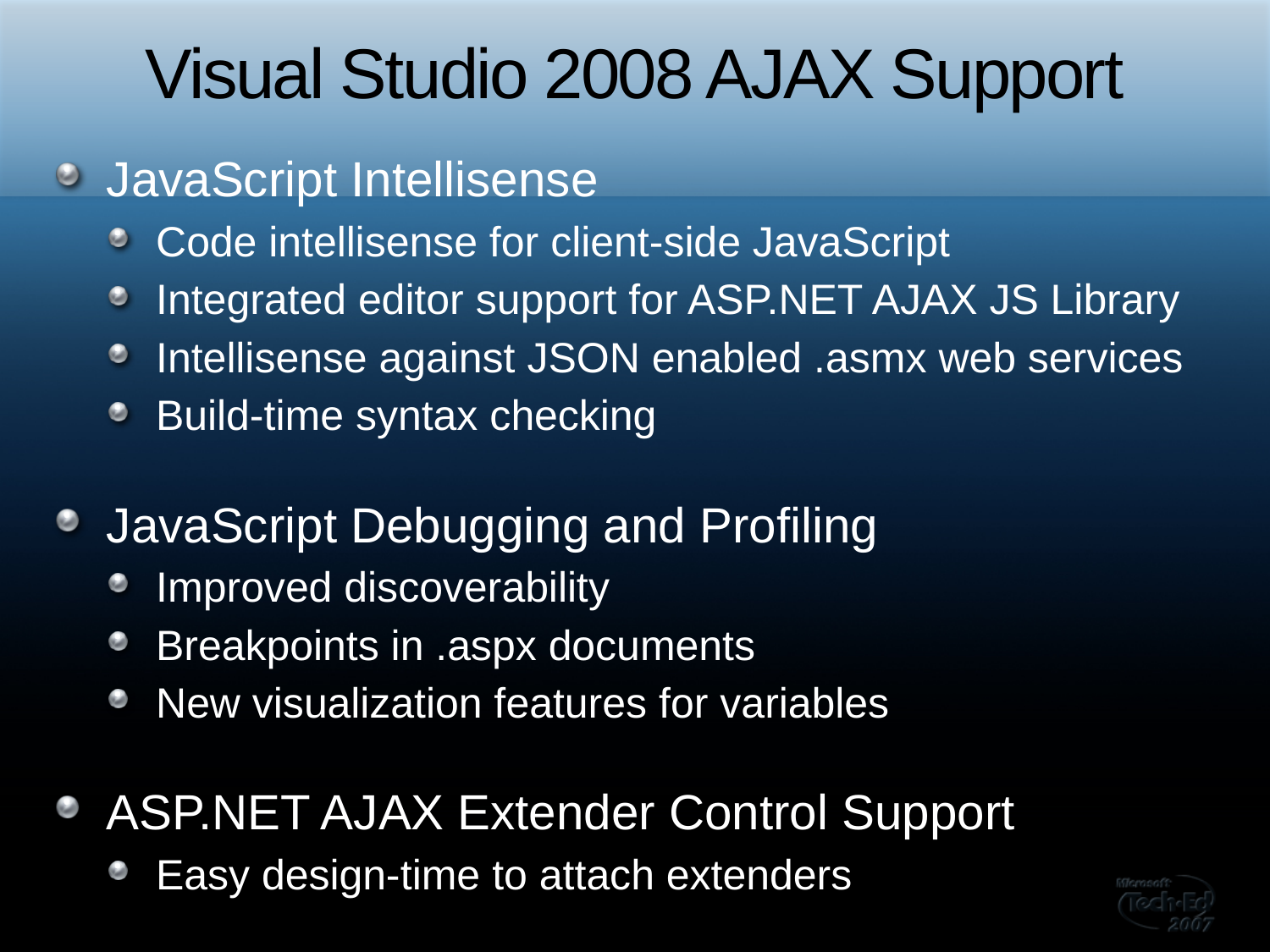

# Visual Studio 2008 AJAX Support
JavaScript Intellisense
Code intellisense for client-side JavaScript
Integrated editor support for ASP.NET AJAX JS Library
Intellisense against JSON enabled .asmx web services
Build-time syntax checking

JavaScript Debugging and Profiling
Improved discoverability
Breakpoints in .aspx documents
New visualization features for variables

ASP.NET AJAX Extender Control Support
Easy design-time to attach extenders